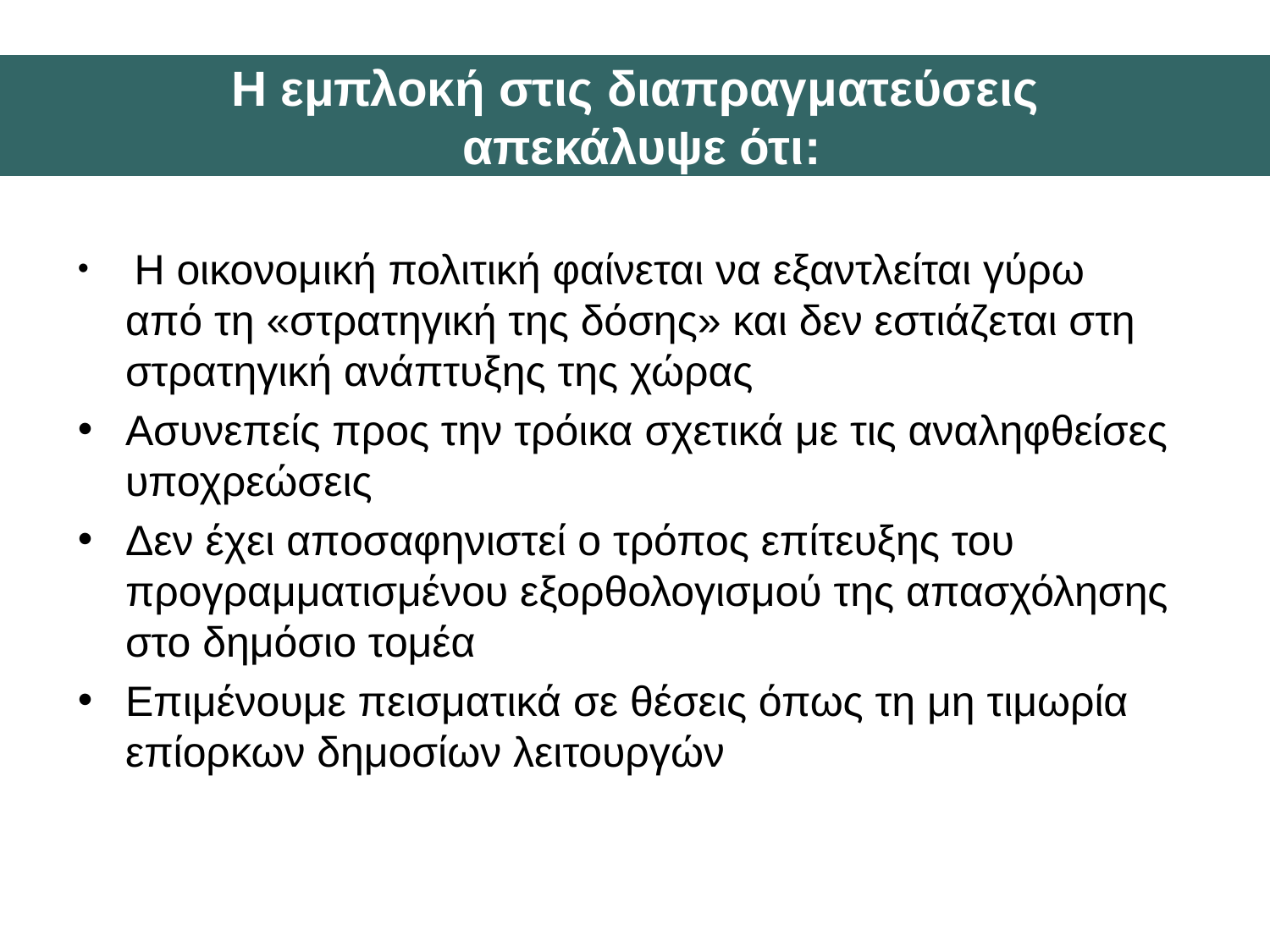

# Η εμπλοκή στις διαπραγματεύσεις απεκάλυψε ότι:
 Η οικονομική πολιτική φαίνεται να εξαντλείται γύρω από τη «στρατηγική της δόσης» και δεν εστιάζεται στη στρατηγική ανάπτυξης της χώρας
Ασυνεπείς προς την τρόικα σχετικά με τις αναληφθείσες υποχρεώσεις
Δεν έχει αποσαφηνιστεί ο τρόπος επίτευξης του προγραμματισμένου εξορθολογισμού της απασχόλησης στο δημόσιο τομέα
Επιμένουμε πεισματικά σε θέσεις όπως τη μη τιμωρία επίορκων δημοσίων λειτουργών